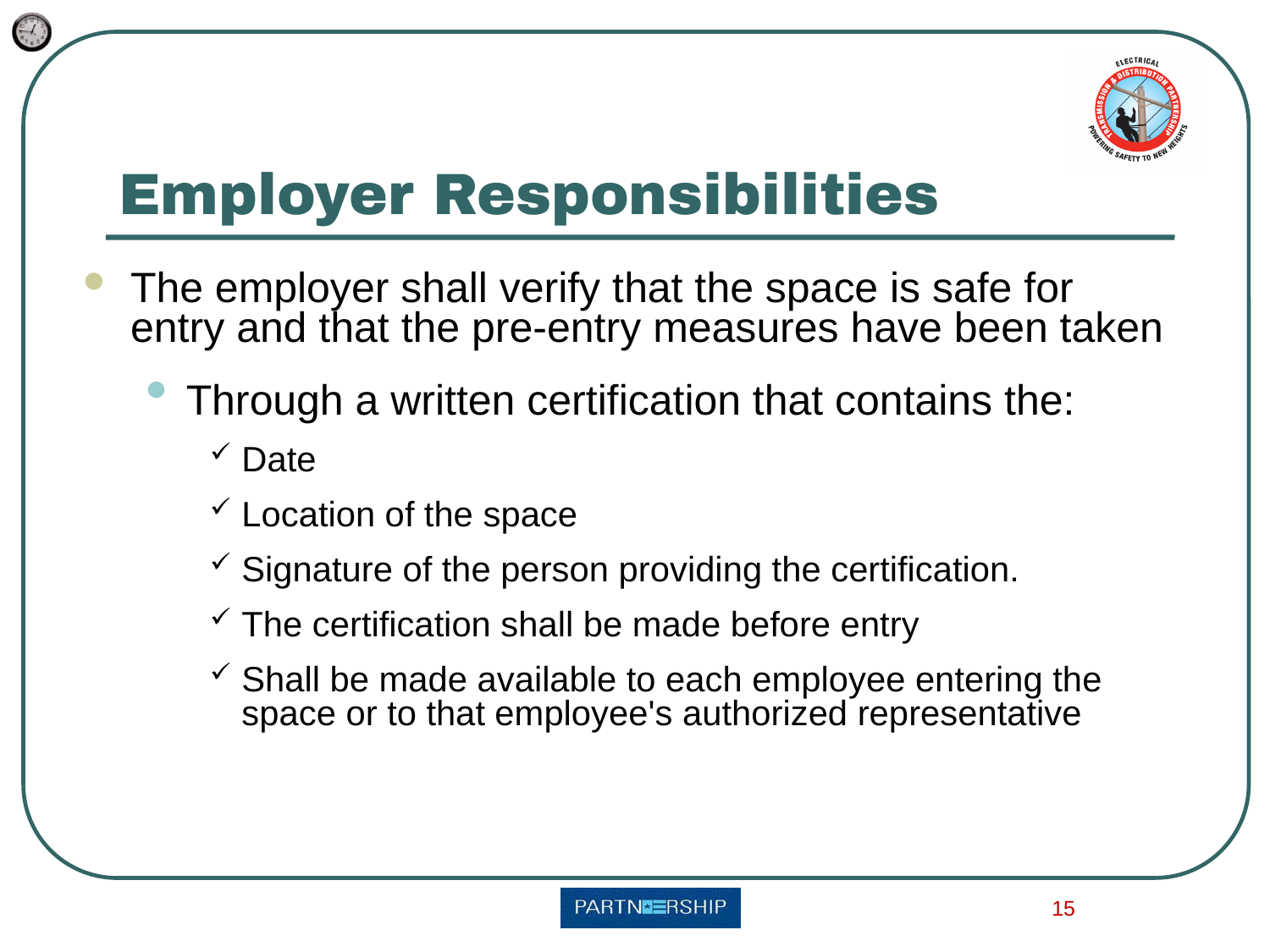

# Employer Responsibilities
The employer shall verify that the space is safe for entry and that the pre-entry measures have been taken
Through a written certification that contains the:
Date
Location of the space
Signature of the person providing the certification.
The certification shall be made before entry
Shall be made available to each employee entering the space or to that employee's authorized representative
15